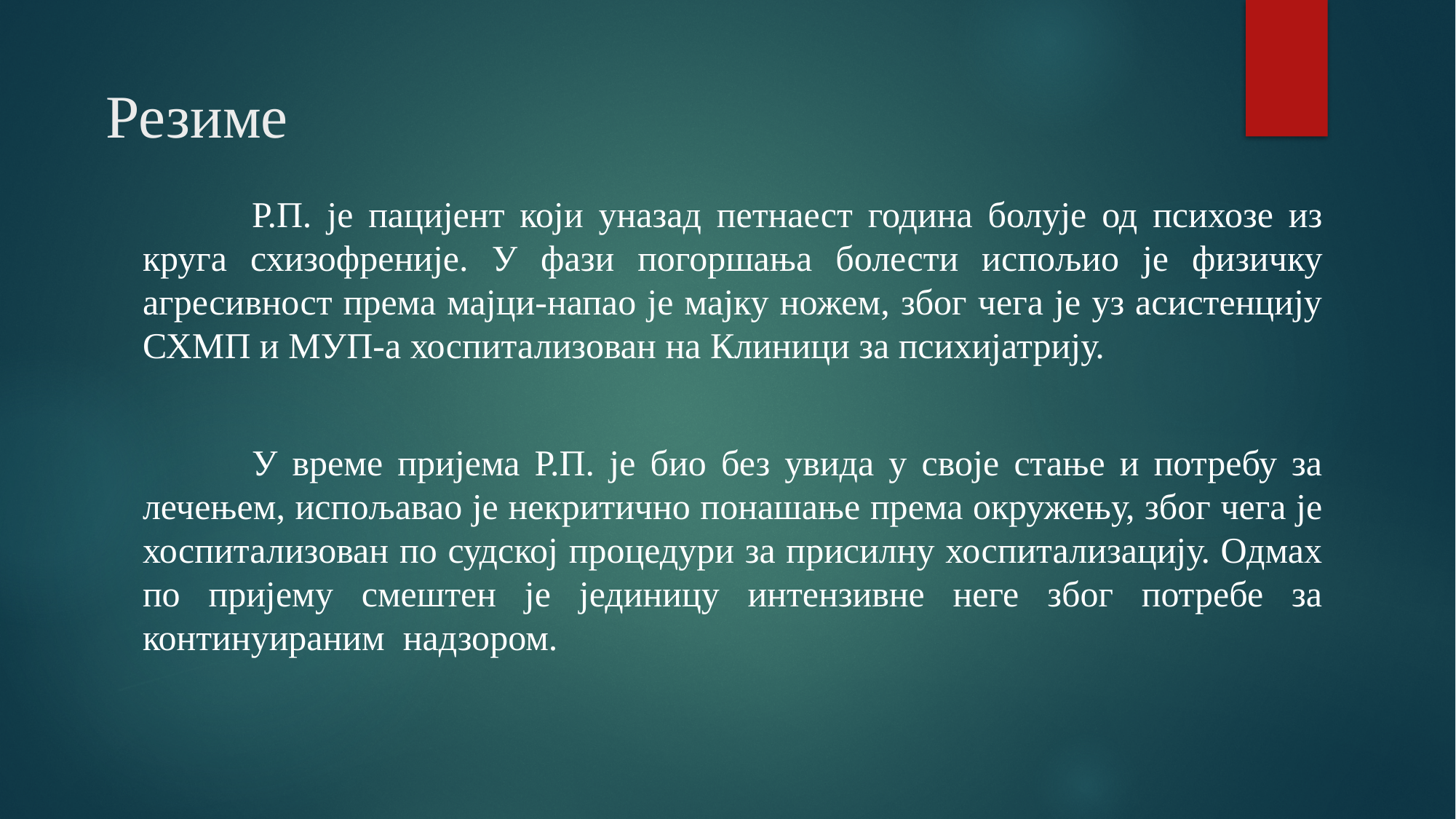

Резиме
	Р.П. је пацијент који уназад петнаест година болује од психозе из круга схизофреније. У фази погоршања болести испољио је физичку агресивност према мајци-напао је мајку ножем, због чега је уз асистенцију СХМП и МУП-а хоспитализован на Клиници за психијатрију.

	У време пријема Р.П. је био без увида у своје стање и потребу за лечењем, испољавао је некритично понашање према окружењу, због чега је хоспитализован по судској процедури за присилну хоспитализацију. Одмах по пријему смештен је јединицу интензивне неге због потребе за континуираним  надзором.